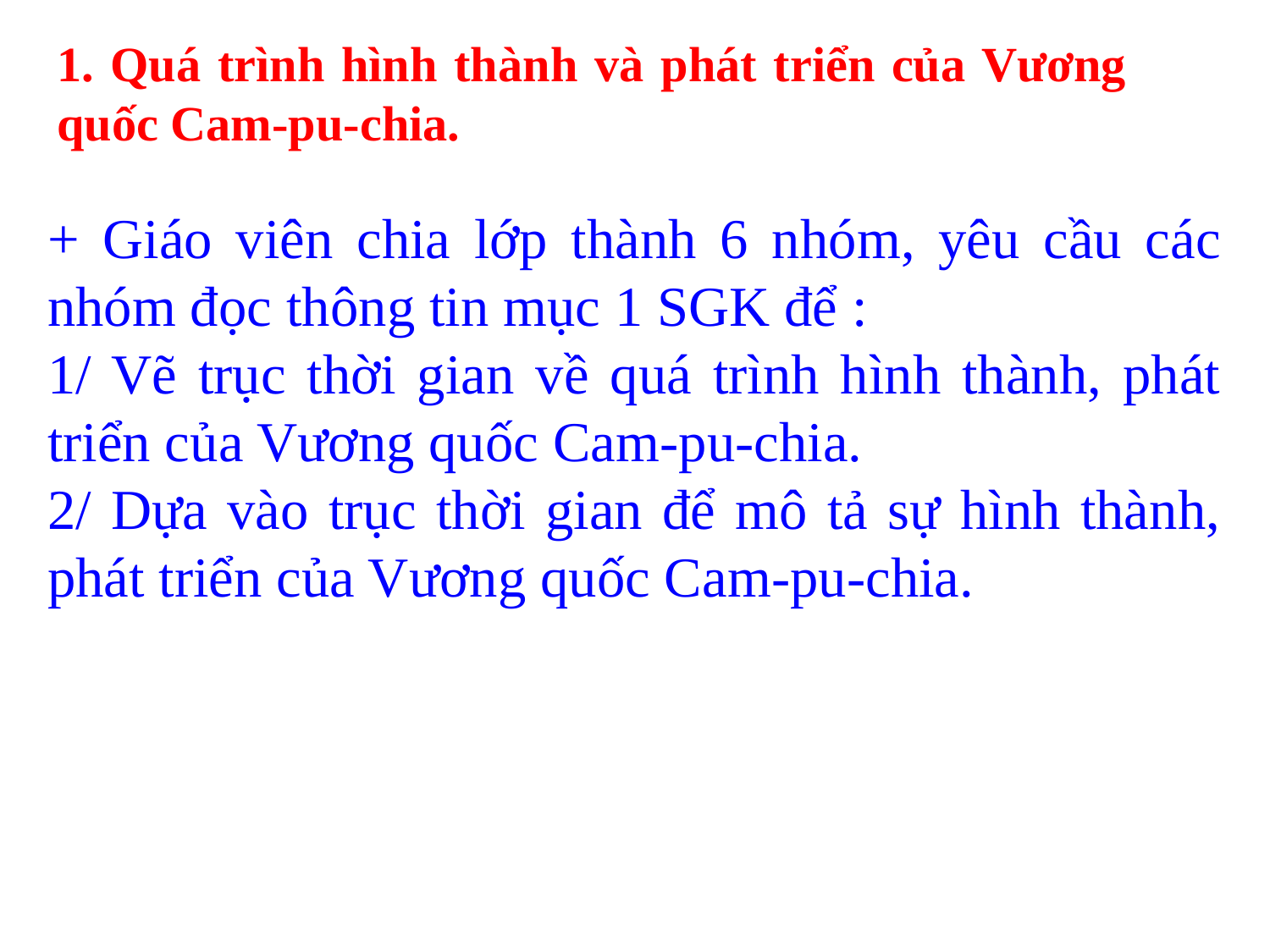

1. Quá trình hình thành và phát triển của Vương quốc Cam-pu-chia.
+ Giáo viên chia lớp thành 6 nhóm, yêu cầu các nhóm đọc thông tin mục 1 SGK để :
1/ Vẽ trục thời gian về quá trình hình thành, phát triển của Vương quốc Cam-pu-chia.
2/ Dựa vào trục thời gian để mô tả sự hình thành, phát triển của Vương quốc Cam-pu-chia.